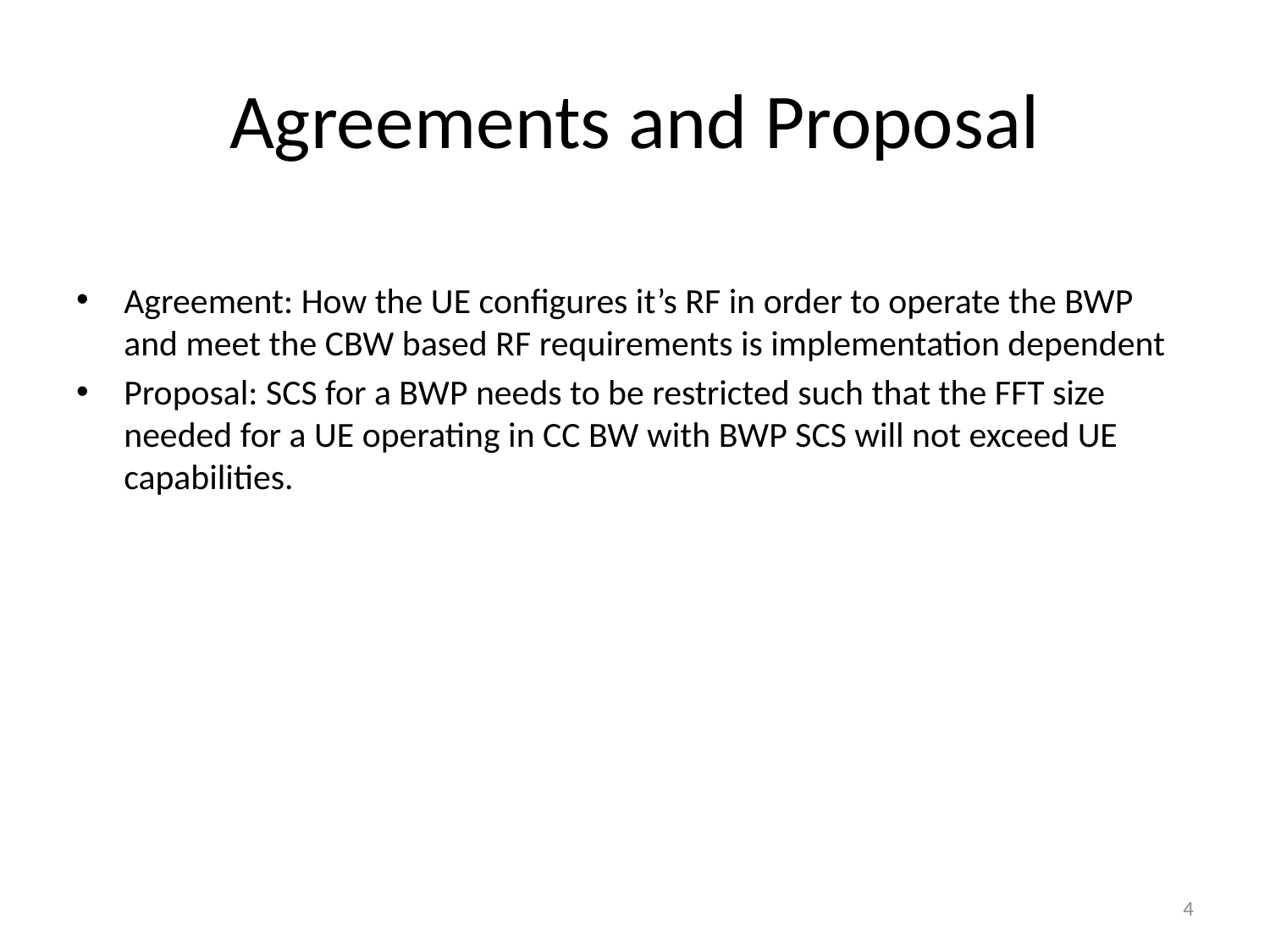

# Agreements and Proposal

Agreement: How the UE configures it’s RF in order to operate the BWP and meet the CBW based RF requirements is implementation dependent
Proposal: SCS for a BWP needs to be restricted such that the FFT size needed for a UE operating in CC BW with BWP SCS will not exceed UE capabilities.
4